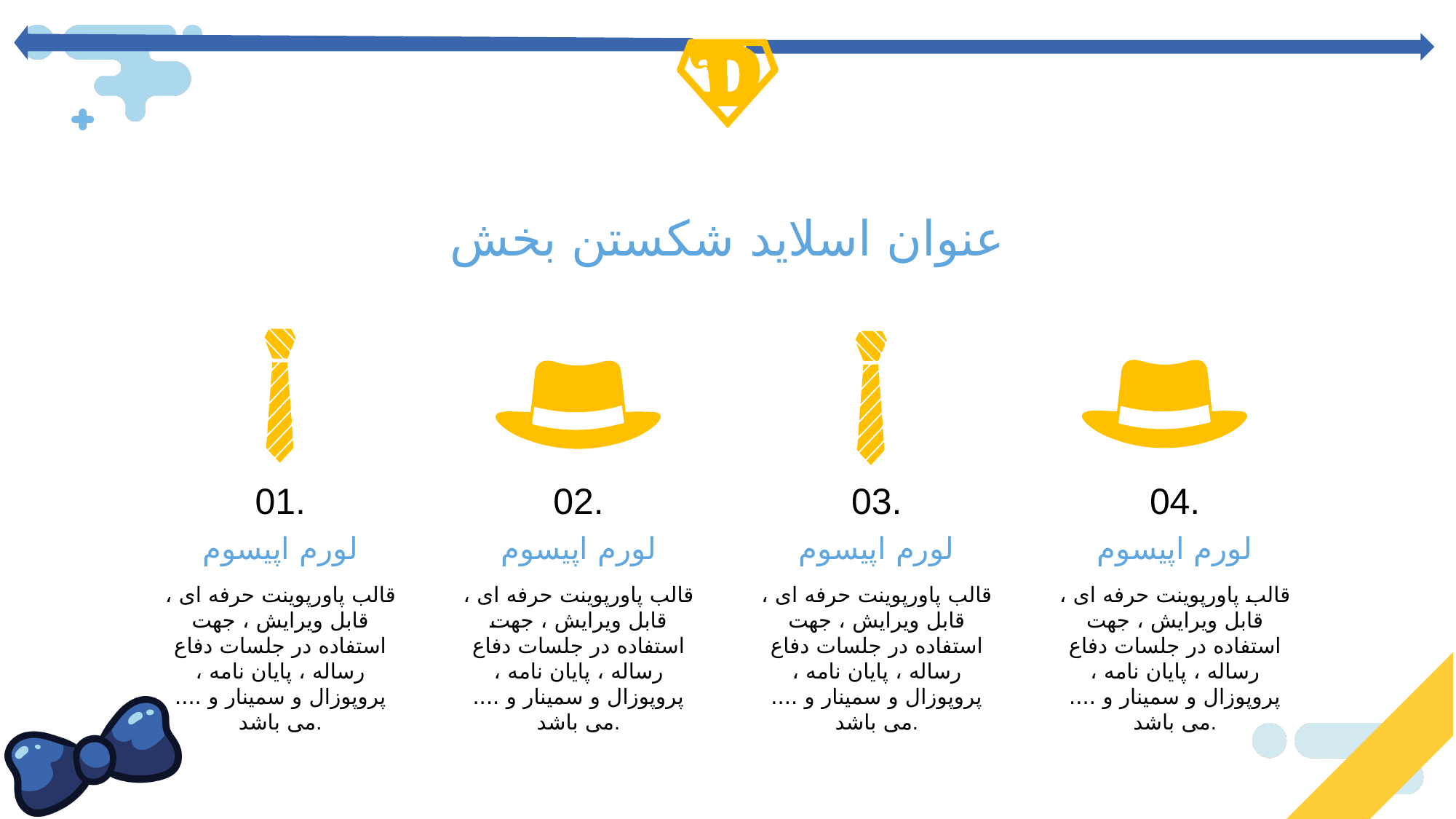

عنوان اسلاید شکستن بخش

01.
02.
03.
04.
لورم اپیسوم
لورم اپیسوم
لورم اپیسوم
لورم اپیسوم
قالب پاورپوينت حرفه ای ، قابل ویرایش ، جهت استفاده در جلسات دفاع رساله ، پایان نامه ، پروپوزال و سمینار و .... می باشد.
قالب پاورپوينت حرفه ای ، قابل ویرایش ، جهت استفاده در جلسات دفاع رساله ، پایان نامه ، پروپوزال و سمینار و .... می باشد.
قالب پاورپوينت حرفه ای ، قابل ویرایش ، جهت استفاده در جلسات دفاع رساله ، پایان نامه ، پروپوزال و سمینار و .... می باشد.
قالب پاورپوينت حرفه ای ، قابل ویرایش ، جهت استفاده در جلسات دفاع رساله ، پایان نامه ، پروپوزال و سمینار و .... می باشد.